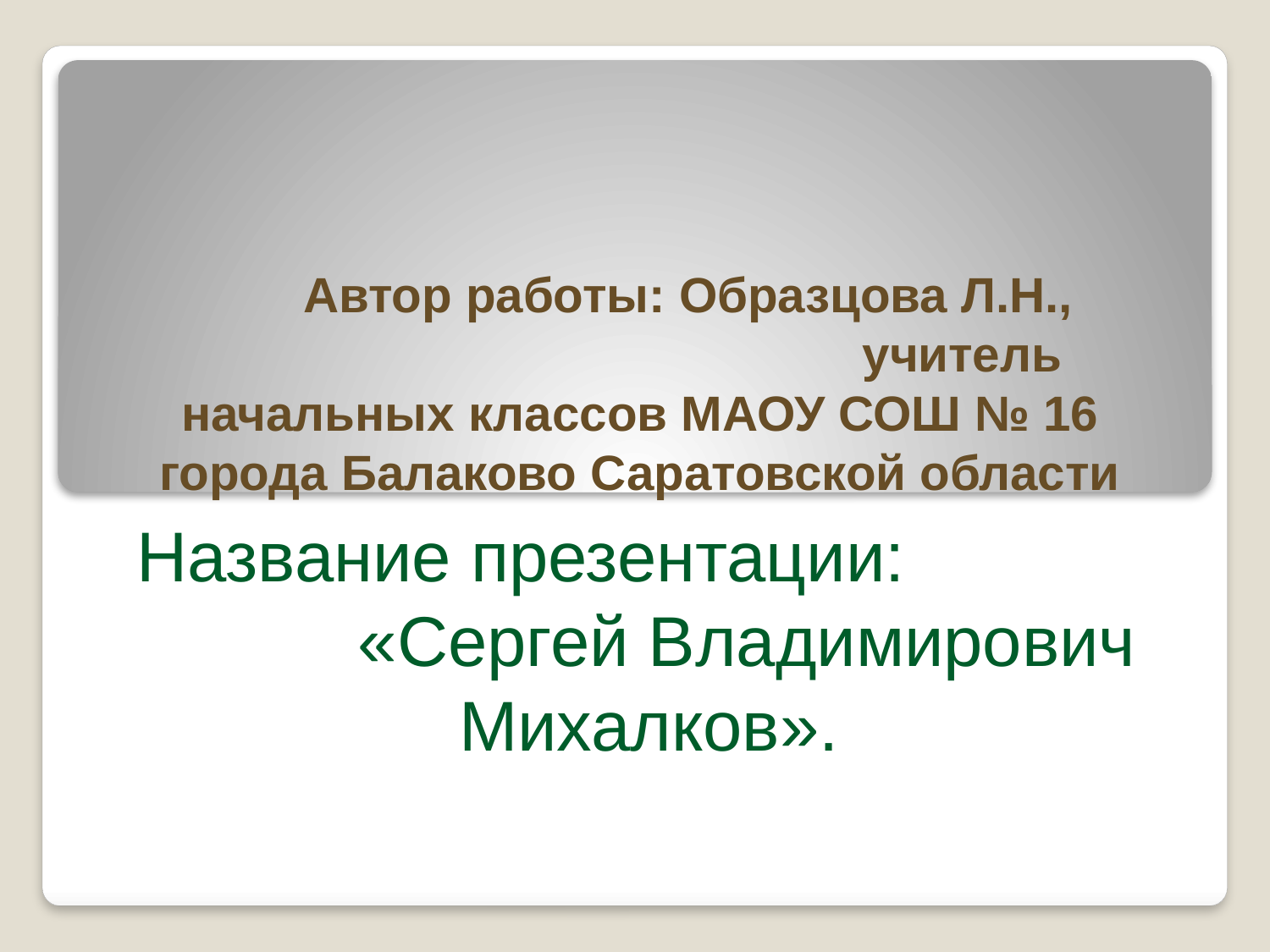

# Автор работы: Образцова Л.Н.,                                                       учитель начальных классов МАОУ СОШ № 16 города Балаково Саратовской области
Название презентации:                        «Сергей Владимирович Михалков».